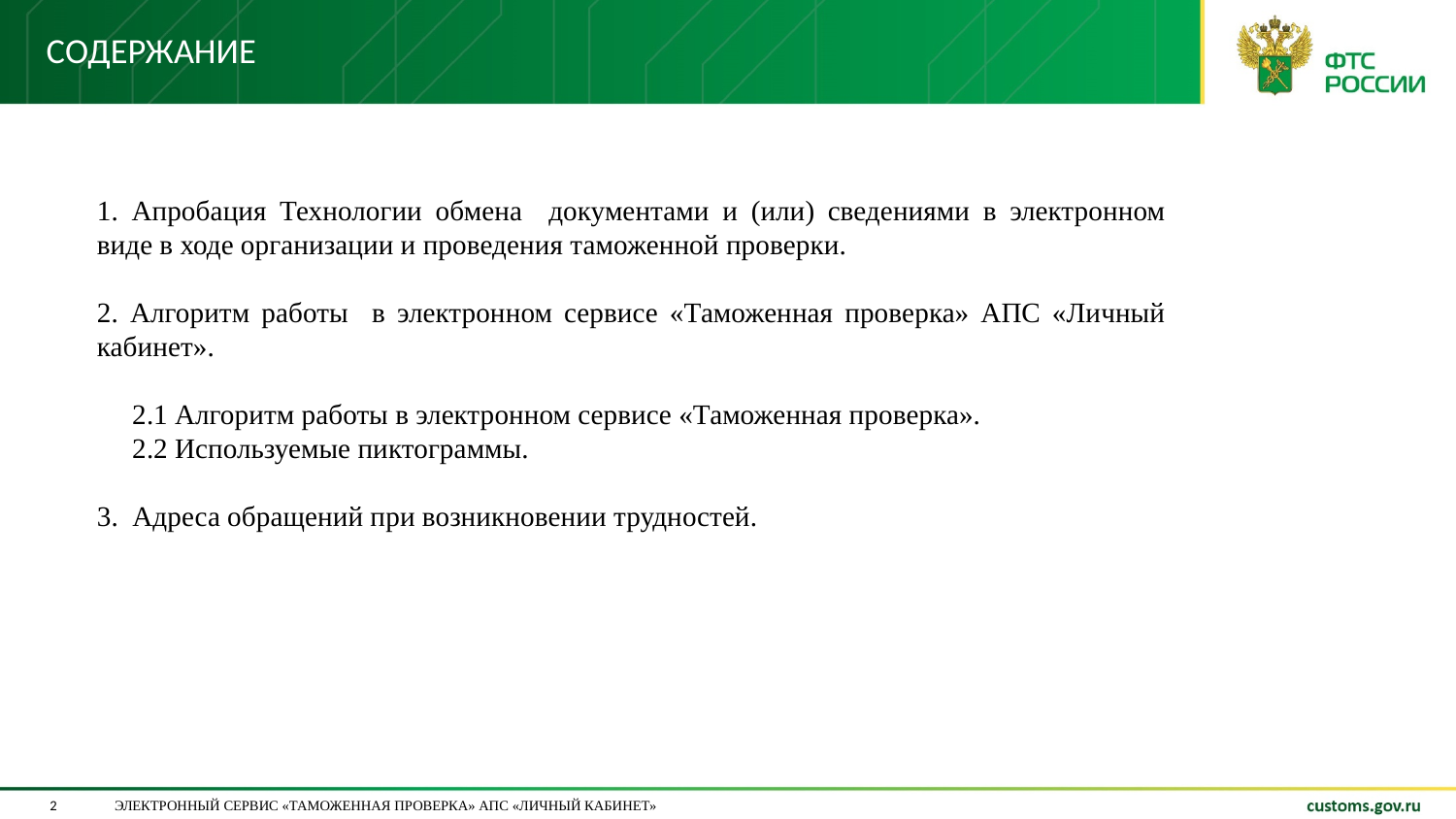

# содержание
1. Апробация Технологии обмена  документами и (или) сведениями в электронном виде в ходе организации и проведения таможенной проверки.

2. Алгоритм работы  в электронном сервисе «Таможенная проверка» АПС «Личный кабинет».

     2.1 Алгоритм работы в электронном сервисе «Таможенная проверка».
     2.2 Используемые пиктограммы.

3.  Адреса обращений при возникновении трудностей.
2
Электронный сервис «Таможенная проверка» АПС «Личный кабинет»